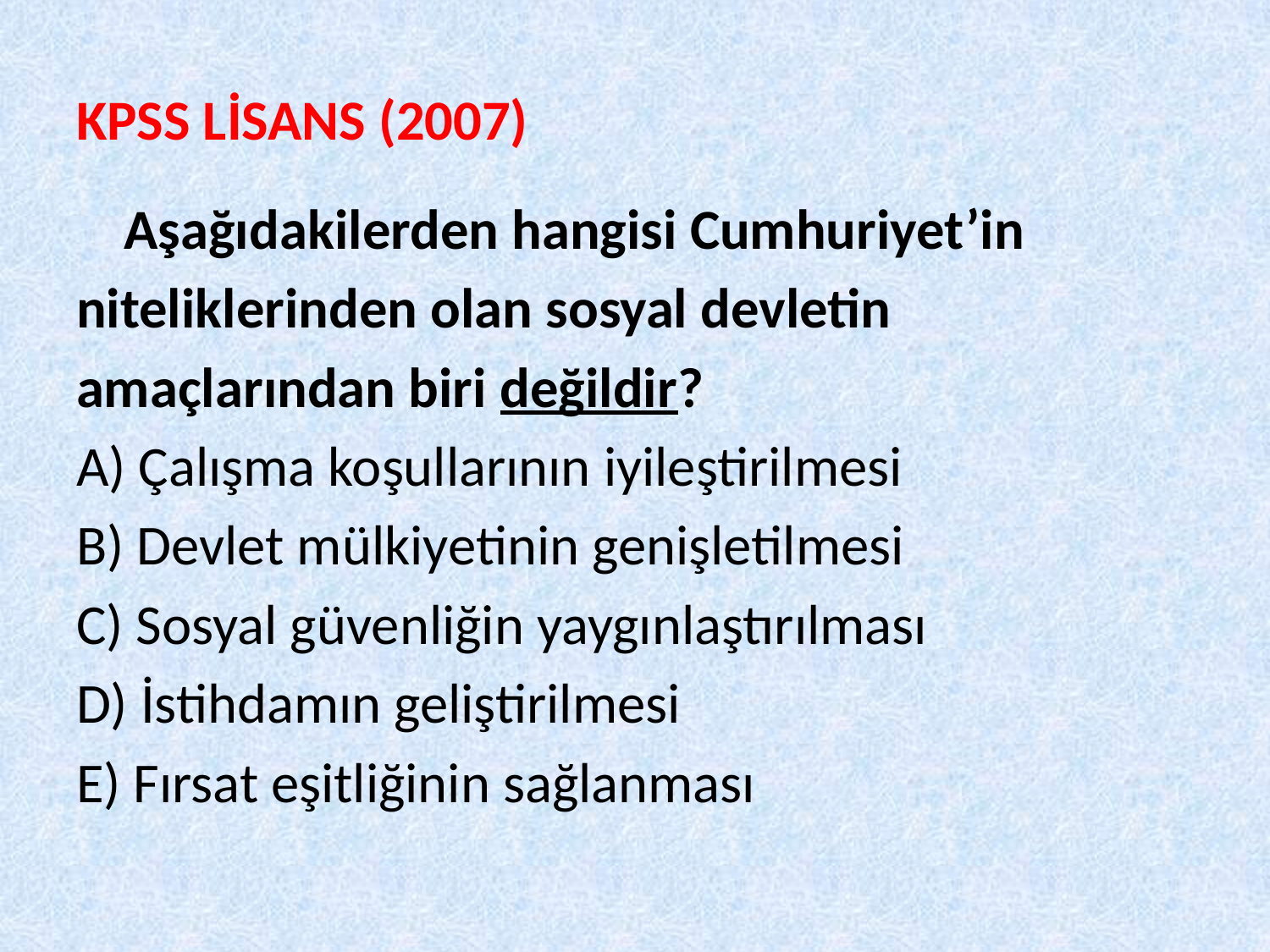

# KPSS LİSANS (2007)
	Aşağıdakilerden hangisi Cumhuriyet’in
niteliklerinden olan sosyal devletin
amaçlarından biri değildir?
A) Çalışma koşullarının iyileştirilmesi
B) Devlet mülkiyetinin genişletilmesi
C) Sosyal güvenliğin yaygınlaştırılması
D) İstihdamın geliştirilmesi
E) Fırsat eşitliğinin sağlanması